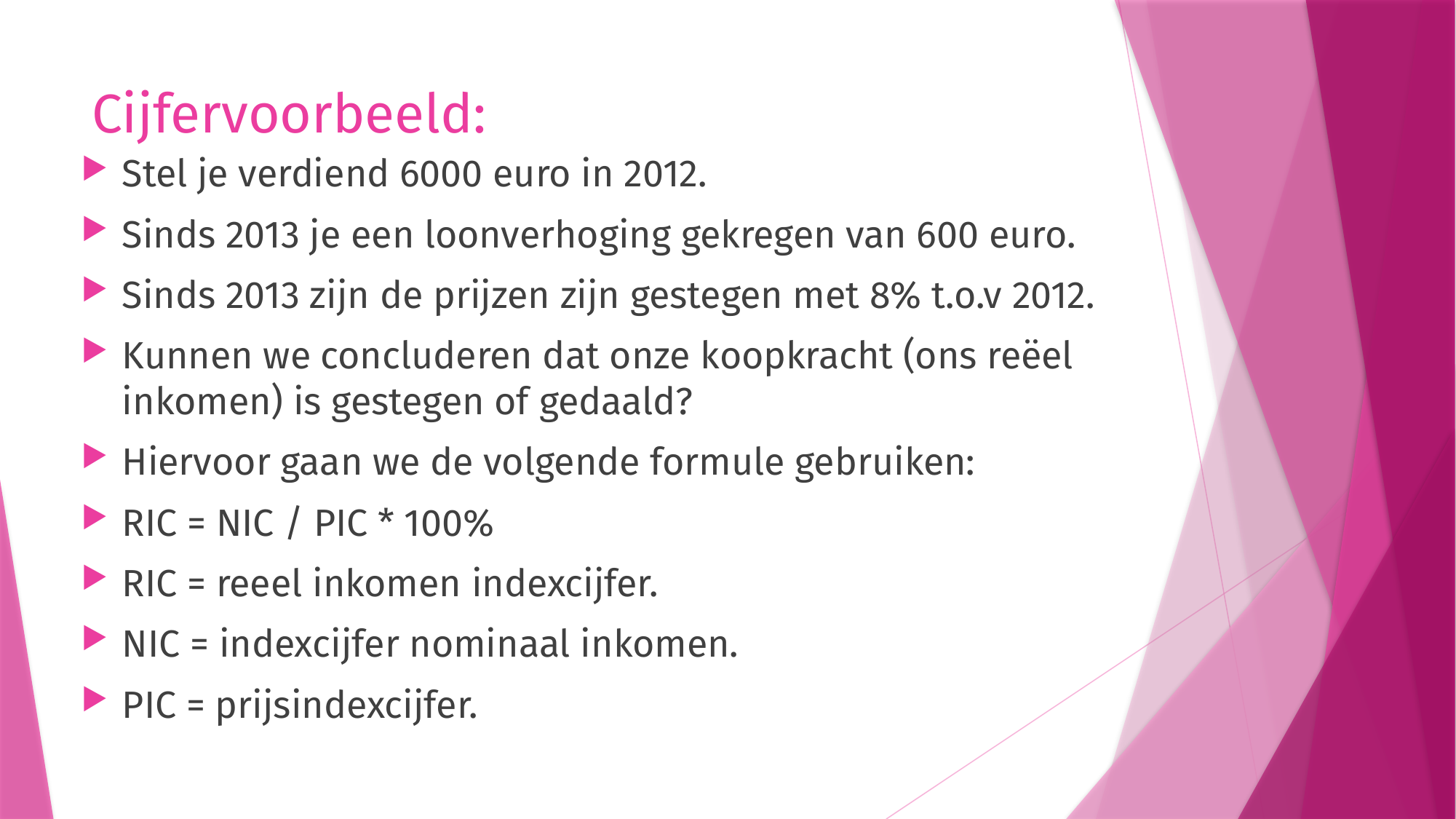

# Cijfervoorbeeld:
Stel je verdiend 6000 euro in 2012.
Sinds 2013 je een loonverhoging gekregen van 600 euro.
Sinds 2013 zijn de prijzen zijn gestegen met 8% t.o.v 2012.
Kunnen we concluderen dat onze koopkracht (ons reëel inkomen) is gestegen of gedaald?
Hiervoor gaan we de volgende formule gebruiken:
RIC = NIC / PIC * 100%
RIC = reeel inkomen indexcijfer.
NIC = indexcijfer nominaal inkomen.
PIC = prijsindexcijfer.